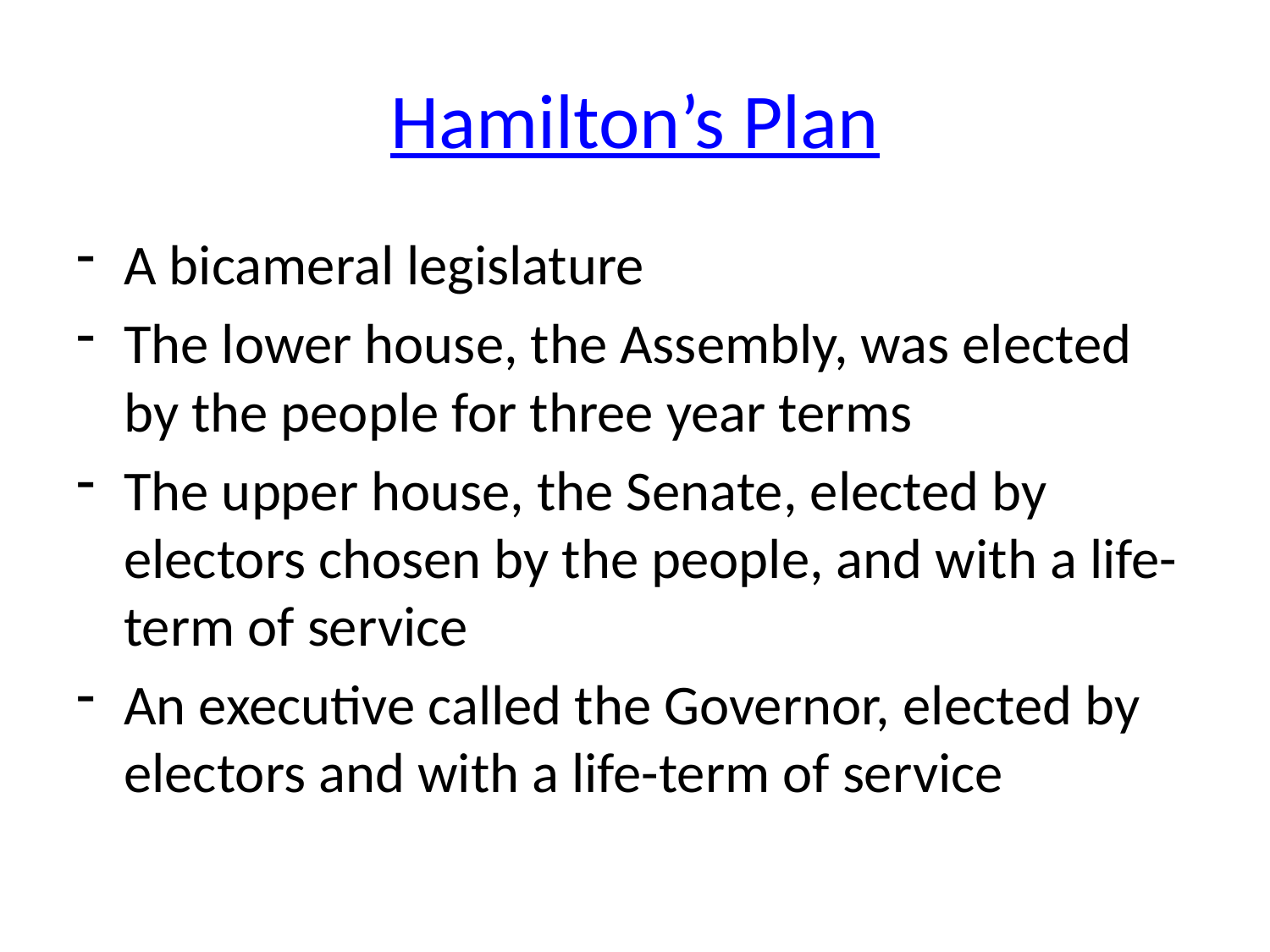

# Hamilton’s Plan
A bicameral legislature
The lower house, the Assembly, was elected by the people for three year terms
The upper house, the Senate, elected by electors chosen by the people, and with a life-term of service
An executive called the Governor, elected by electors and with a life-term of service